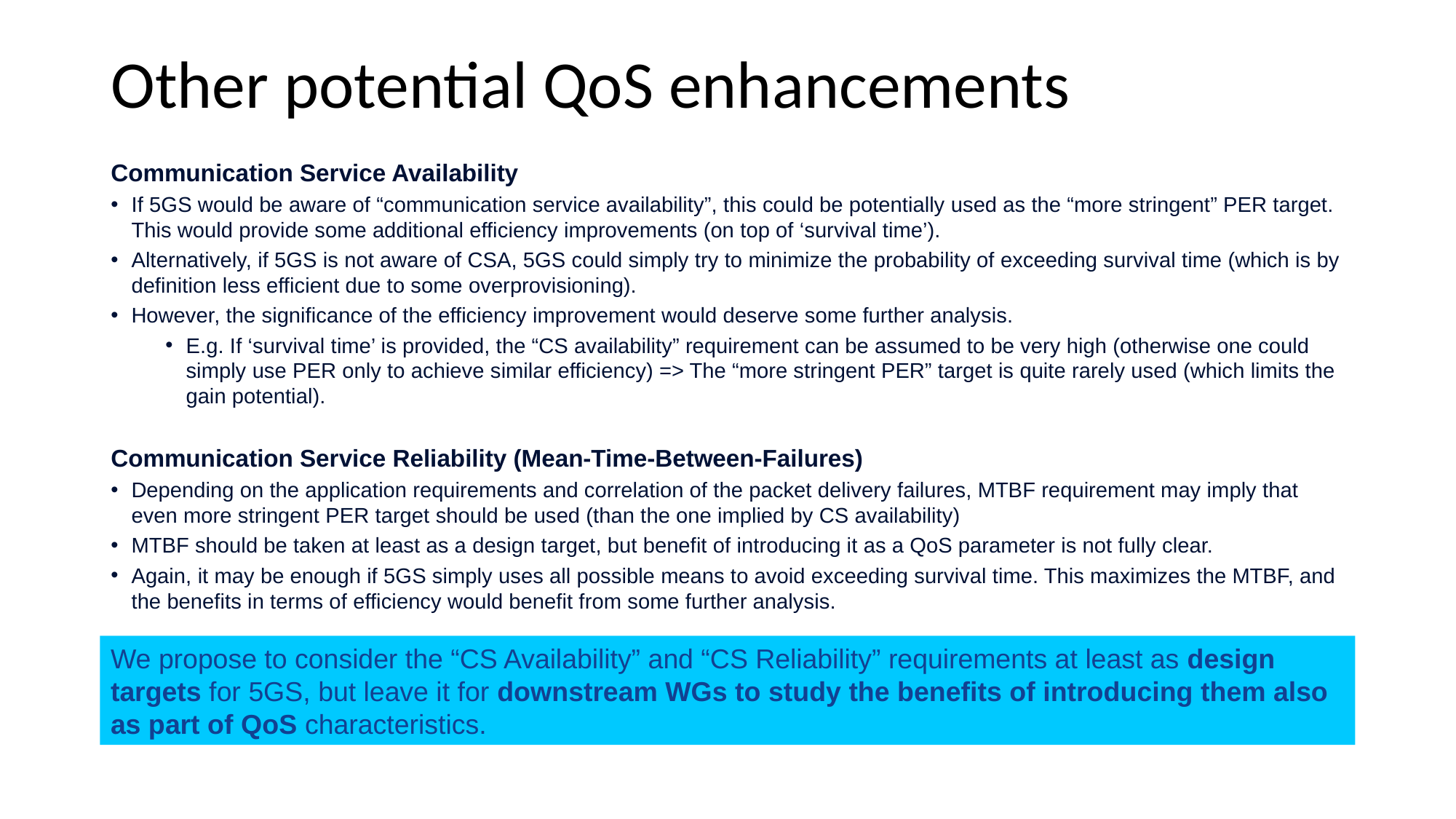

# Other potential QoS enhancements
Communication Service Availability
If 5GS would be aware of “communication service availability”, this could be potentially used as the “more stringent” PER target. This would provide some additional efficiency improvements (on top of ‘survival time’).
Alternatively, if 5GS is not aware of CSA, 5GS could simply try to minimize the probability of exceeding survival time (which is by definition less efficient due to some overprovisioning).
However, the significance of the efficiency improvement would deserve some further analysis.
E.g. If ‘survival time’ is provided, the “CS availability” requirement can be assumed to be very high (otherwise one could simply use PER only to achieve similar efficiency) => The “more stringent PER” target is quite rarely used (which limits the gain potential).

Communication Service Reliability (Mean-Time-Between-Failures)
Depending on the application requirements and correlation of the packet delivery failures, MTBF requirement may imply that even more stringent PER target should be used (than the one implied by CS availability)
MTBF should be taken at least as a design target, but benefit of introducing it as a QoS parameter is not fully clear.
Again, it may be enough if 5GS simply uses all possible means to avoid exceeding survival time. This maximizes the MTBF, and the benefits in terms of efficiency would benefit from some further analysis.

We propose to consider the “CS Availability” and “CS Reliability” requirements at least as design targets for 5GS, but leave it for downstream WGs to study the benefits of introducing them also as part of QoS characteristics.